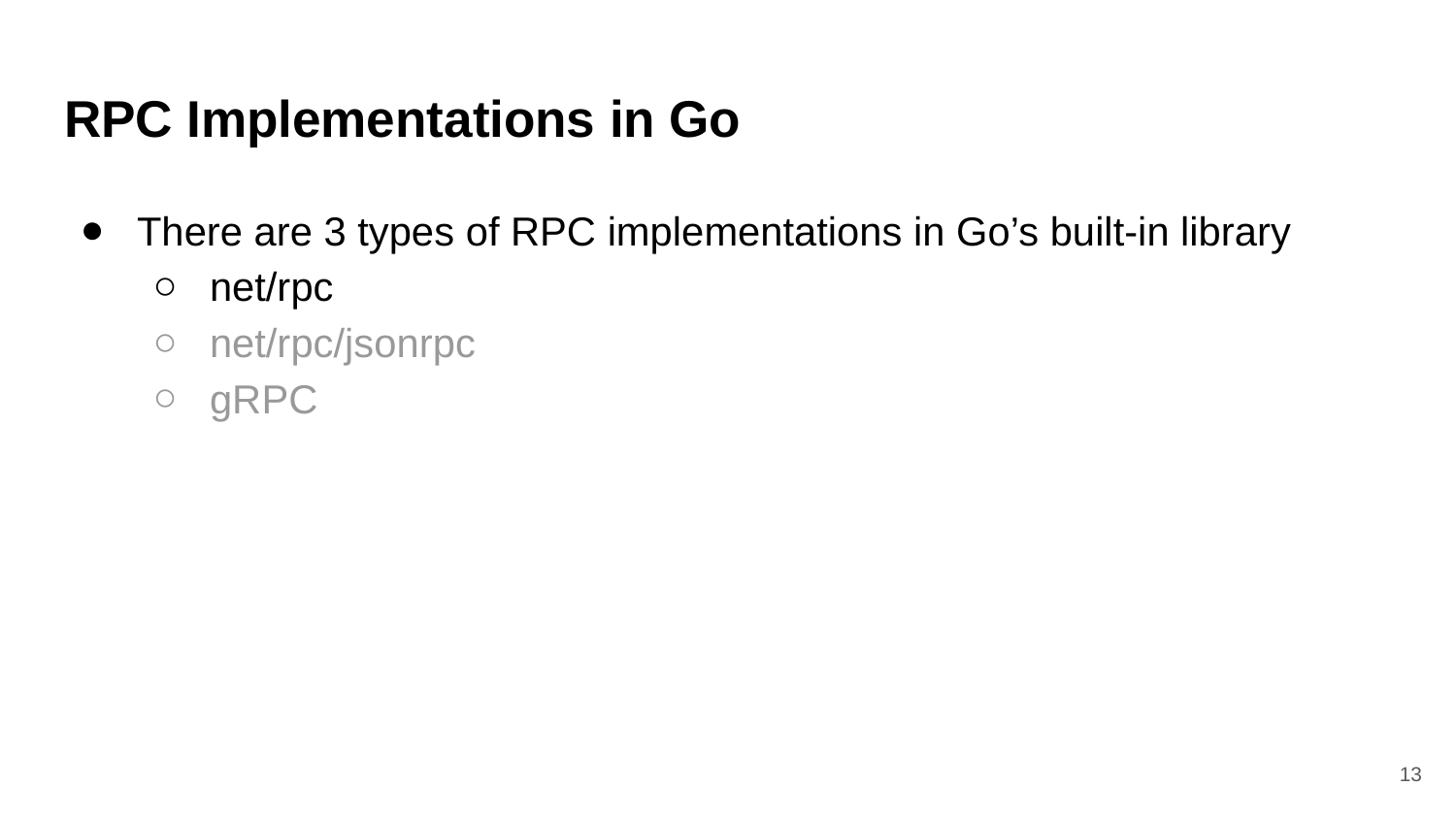

# RPC Implementations in Go
There are 3 types of RPC implementations in Go’s built-in library
net/rpc
net/rpc/jsonrpc
gRPC
13